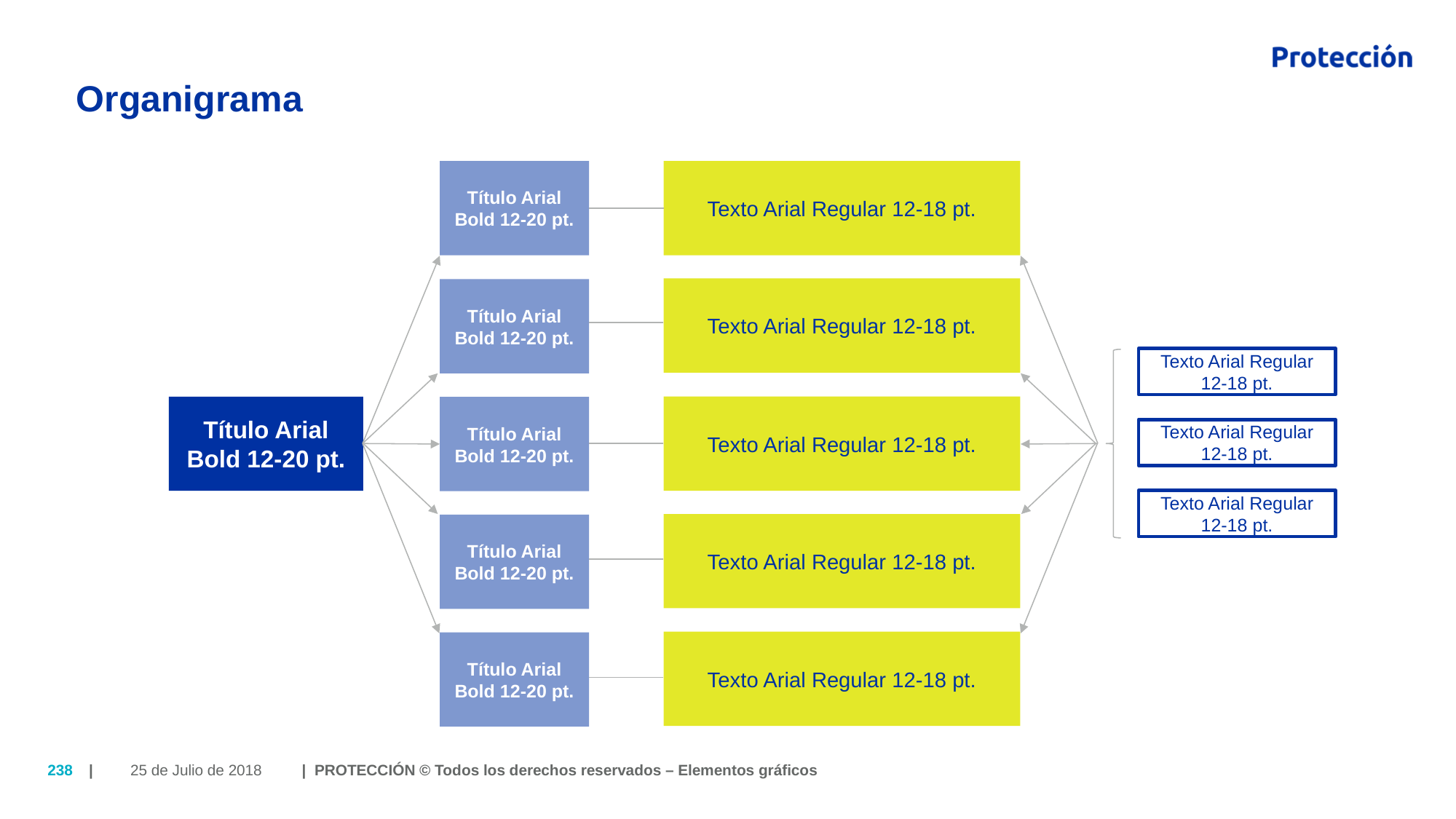

# Organigrama
Título Arial Bold 12-20 pt.
Texto Arial Regular 12-18 pt.
Texto Arial Regular 12-18 pt.
Título Arial Bold 12-20 pt.
Texto Arial Regular 12-18 pt.

Texto Arial Regular 12-18 pt.
Título Arial Bold 12-20 pt.
Título Arial Bold 12-20 pt.
Texto Arial Regular 12-18 pt.
Texto Arial Regular 12-18 pt.
Texto Arial Regular 12-18 pt.
Título Arial Bold 12-20 pt.
Texto Arial Regular 12-18 pt.
Título Arial Bold 12-20 pt.
25 de Julio de 2018
238
|                                                  |  PROTECCIÓN © Todos los derechos reservados – Elementos gráficos